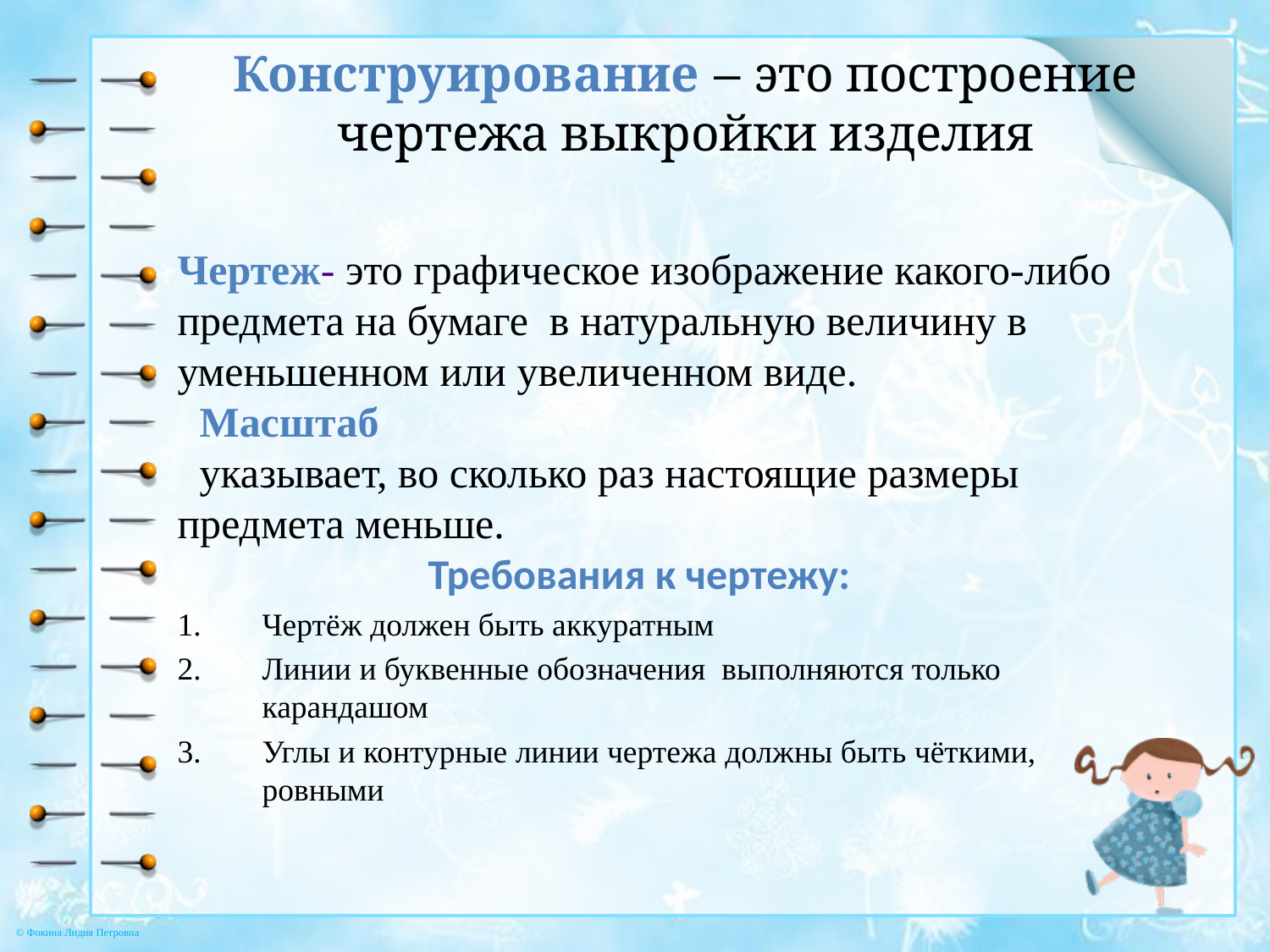

# Конструирование – это построение чертежа выкройки изделия
Чертеж- это графическое изображение какого-либо предмета на бумаге  в натуральную величину в уменьшенном или увеличенном виде.
Масштаб
указывает, во сколько раз настоящие размеры предмета меньше.
                        Требования к чертежу:
Чертёж должен быть аккуратным
Линии и буквенные обозначения  выполняются только карандашом
Углы и контурные линии чертежа должны быть чёткими, ровными